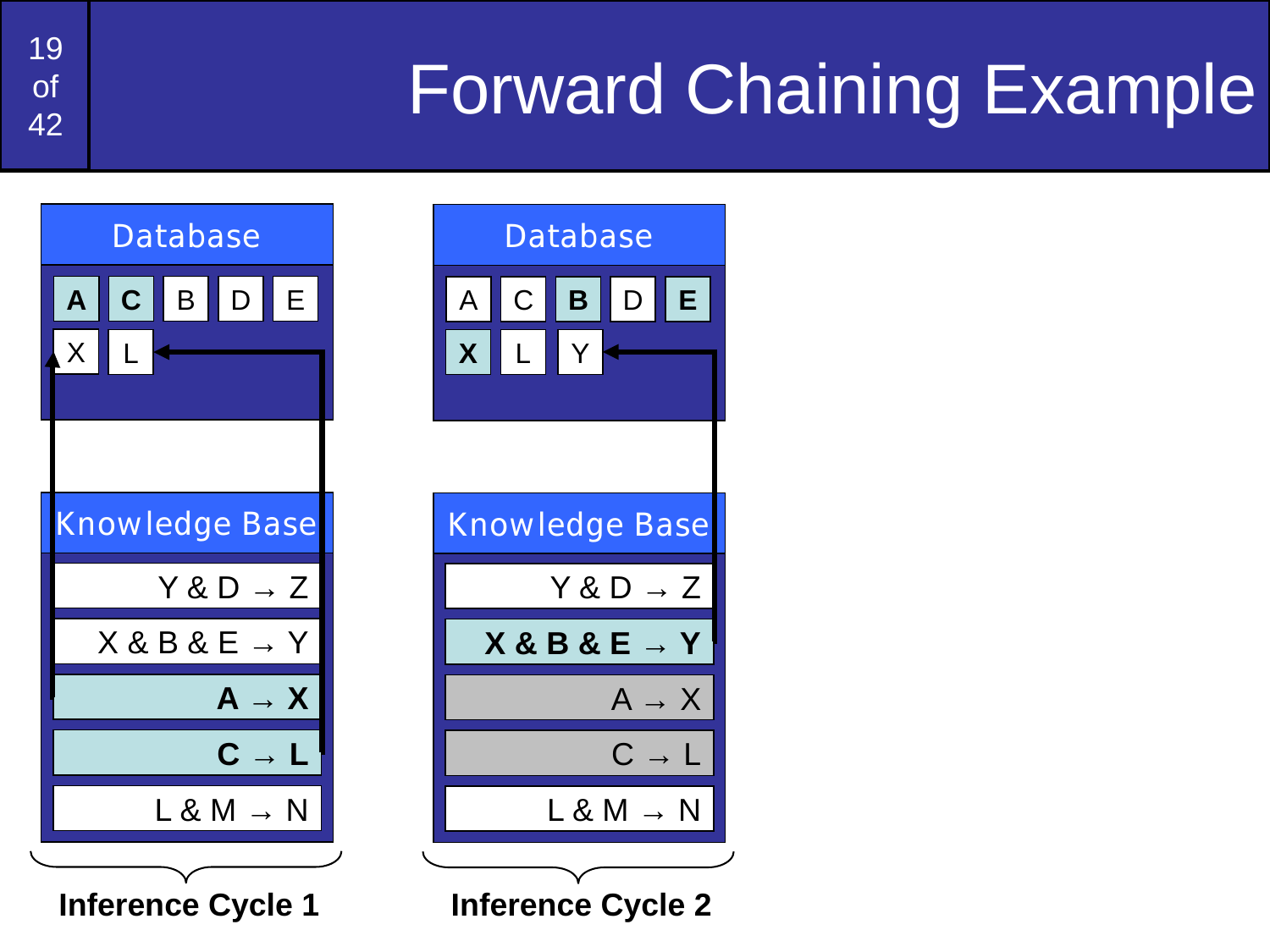

# Forward Chaining Example
Database
Database

A
C
B
D
E
A
C
B
D
E
X
X
L
Y
L
Knowledge Base
Knowledge Base

Y & D → Z
Y & D → Z
X & B & E → Y
X & B & E → Y
A → X
A → X

C → L
C → L
L & M → N
L & M → N
Inference Cycle 1
Inference Cycle 2